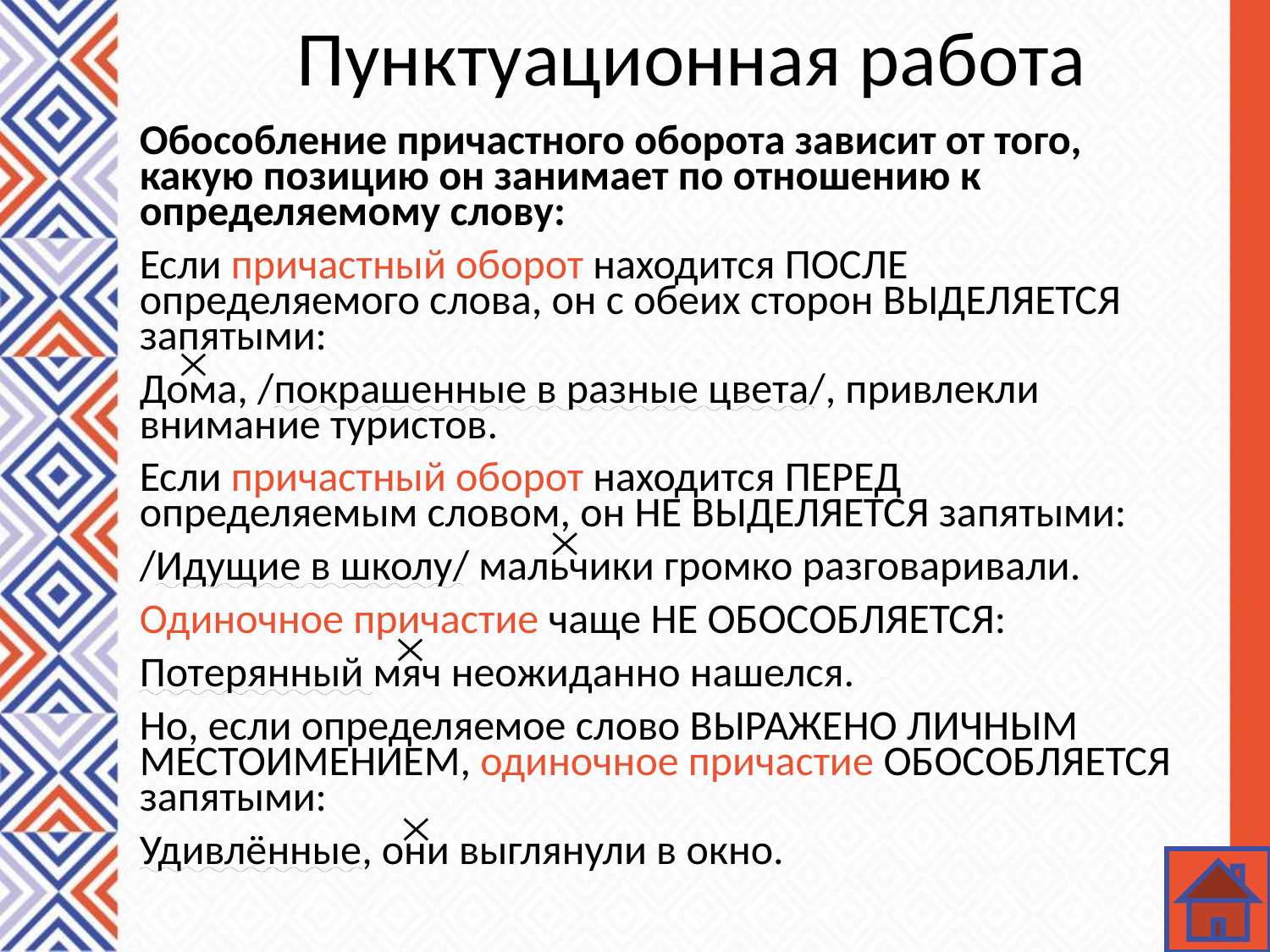

Пунктуационная работа
Обособление причастного оборота зависит от того, какую позицию он занимает по отношению к определяемому слову:
Если причастный оборот находится ПОСЛЕ определяемого слова, он с обеих сторон ВЫДЕЛЯЕТСЯ запятыми:
Дома, /покрашенные в разные цвета/, привлекли внимание туристов.
Если причастный оборот находится ПЕРЕД определяемым словом, он НЕ ВЫДЕЛЯЕТСЯ запятыми:
/Идущие в школу/ мальчики громко разговаривали.
Одиночное причастие чаще НЕ ОБОСОБЛЯЕТСЯ:
Потерянный мяч неожиданно нашелся.
Но, если определяемое слово ВЫРАЖЕНО ЛИЧНЫМ МЕСТОИМЕНИЕМ, одиночное причастие ОБОСОБЛЯЕТСЯ запятыми:
Удивлённые, они выглянули в окно.